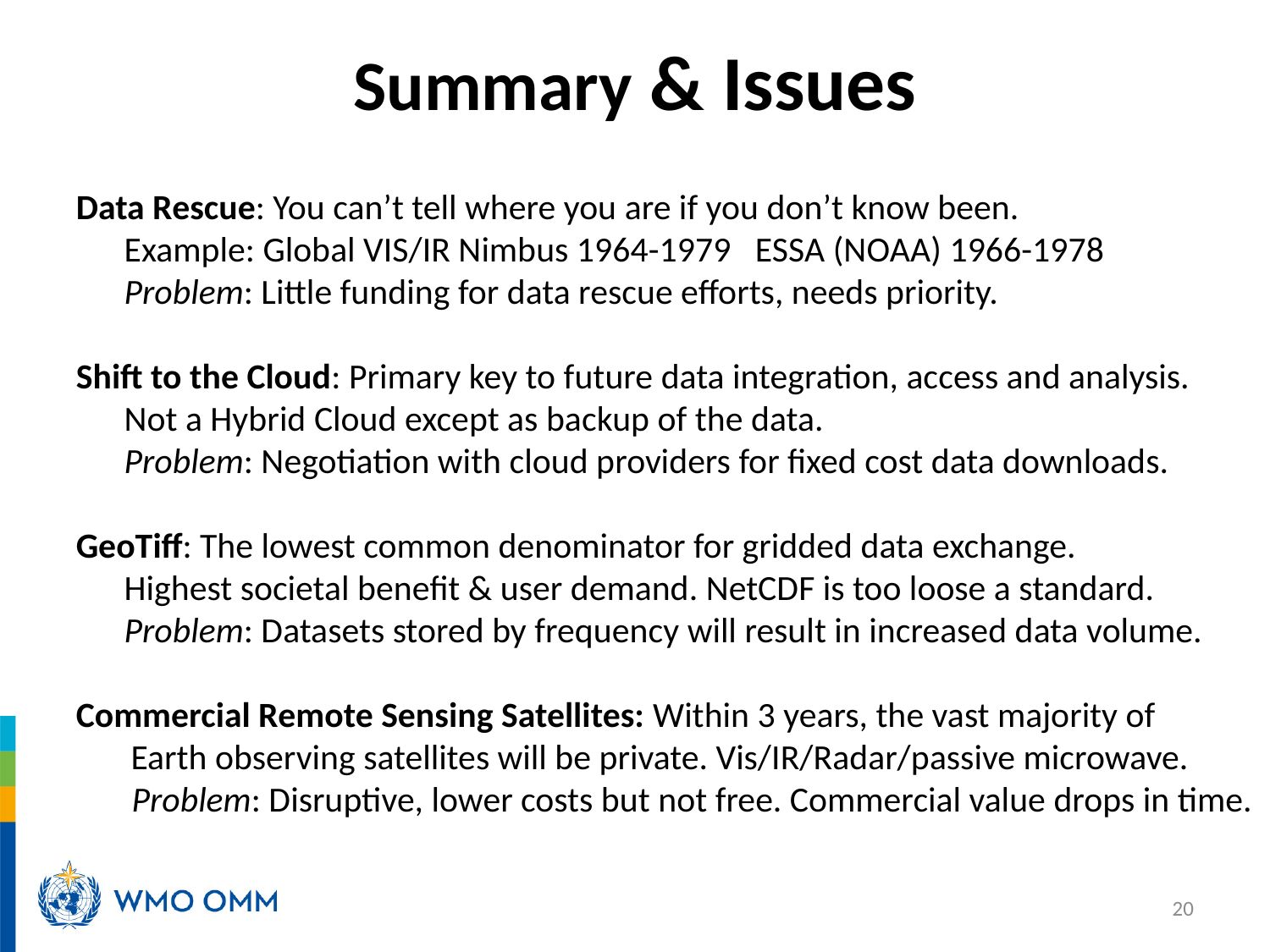

# Summary & Issues
Data Rescue: You can’t tell where you are if you don’t know been.
      Example: Global VIS/IR Nimbus 1964-1979   ESSA (NOAA) 1966-1978
      Problem: Little funding for data rescue efforts, needs priority.

Shift to the Cloud: Primary key to future data integration, access and analysis.
      Not a Hybrid Cloud except as backup of the data.
      Problem: Negotiation with cloud providers for fixed cost data downloads.

GeoTiff: The lowest common denominator for gridded data exchange.
      Highest societal benefit & user demand. NetCDF is too loose a standard.
      Problem: Datasets stored by frequency will result in increased data volume.

Commercial Remote Sensing Satellites: Within 3 years, the vast majority of
Earth observing satellites will be private. Vis/IR/Radar/passive microwave.
      Problem: Disruptive, lower costs but not free. Commercial value drops in time.

20